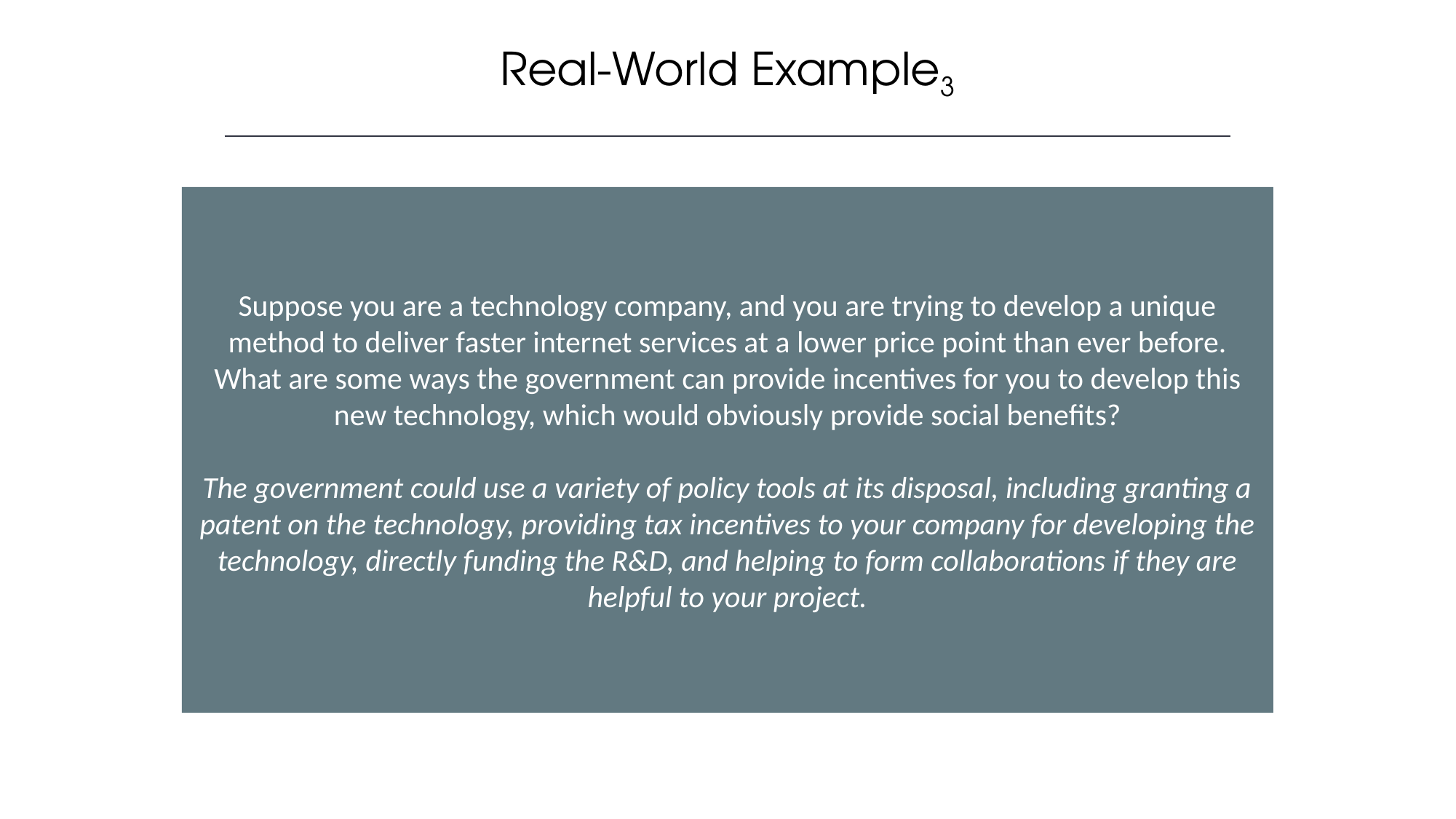

Real-World Example3
Suppose you are a technology company, and you are trying to develop a unique method to deliver faster internet services at a lower price point than ever before. What are some ways the government can provide incentives for you to develop this new technology, which would obviously provide social benefits?

The government could use a variety of policy tools at its disposal, including granting a patent on the technology, providing tax incentives to your company for developing the technology, directly funding the R&D, and helping to form collaborations if they are helpful to your project.